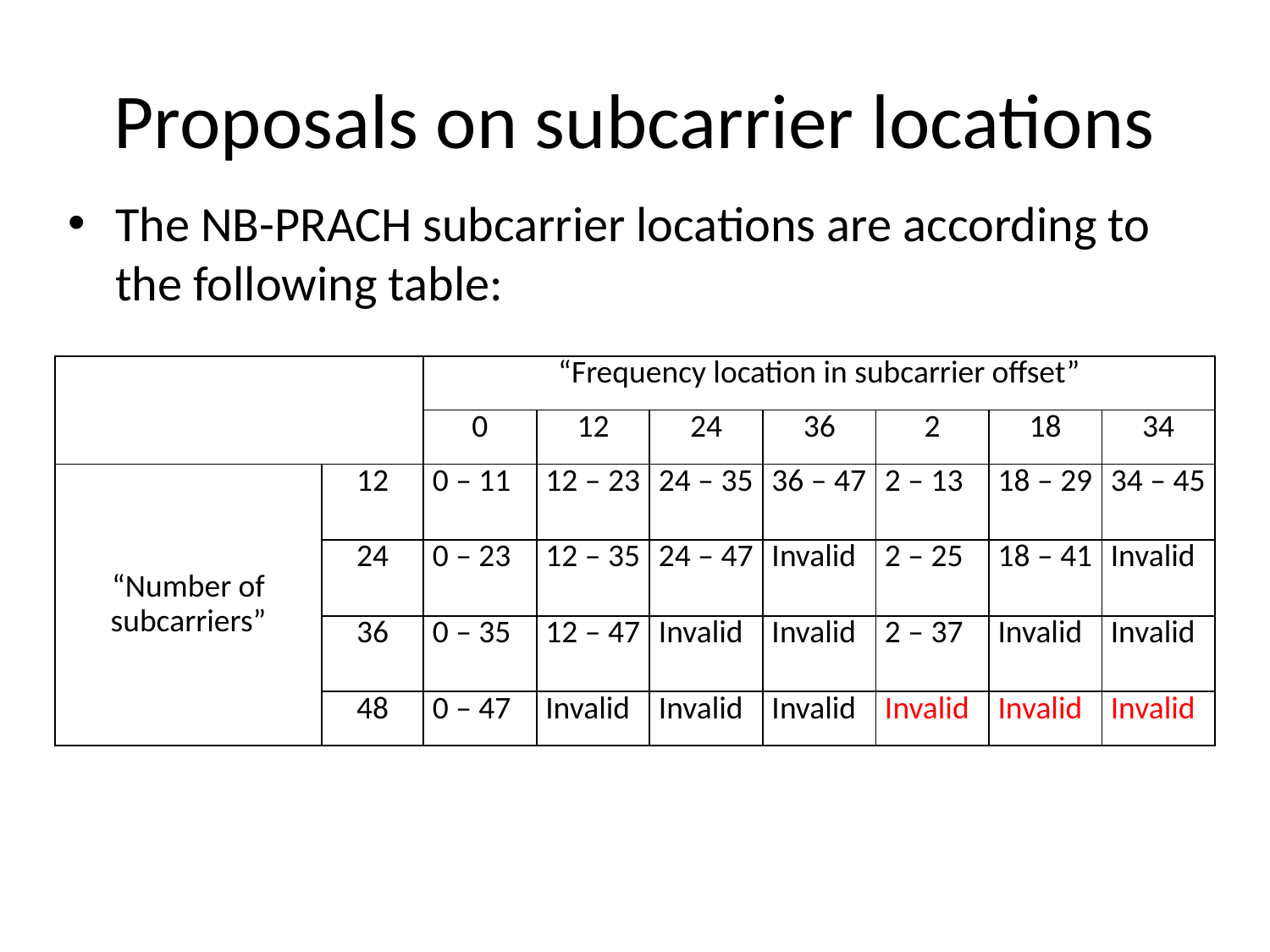

# Proposals on subcarrier locations
The NB-PRACH subcarrier locations are according to the following table:
|  |  | “Frequency location in subcarrier offset” |  |  |  |  |  |  |
| --- | --- | --- | --- | --- | --- | --- | --- | --- |
|  |  | 0 | 12 | 24 | 36 | 2 | 18 | 34 |
| “Number of subcarriers” | 12 | 0 – 11 | 12 – 23 | 24 – 35 | 36 – 47 | 2 – 13 | 18 – 29 | 34 – 45 |
|  | 24 | 0 – 23 | 12 – 35 | 24 – 47 | Invalid | 2 – 25 | 18 – 41 | Invalid |
|  | 36 | 0 – 35 | 12 – 47 | Invalid | Invalid | 2 – 37 | Invalid | Invalid |
|  | 48 | 0 – 47 | Invalid | Invalid | Invalid | Invalid | Invalid | Invalid |